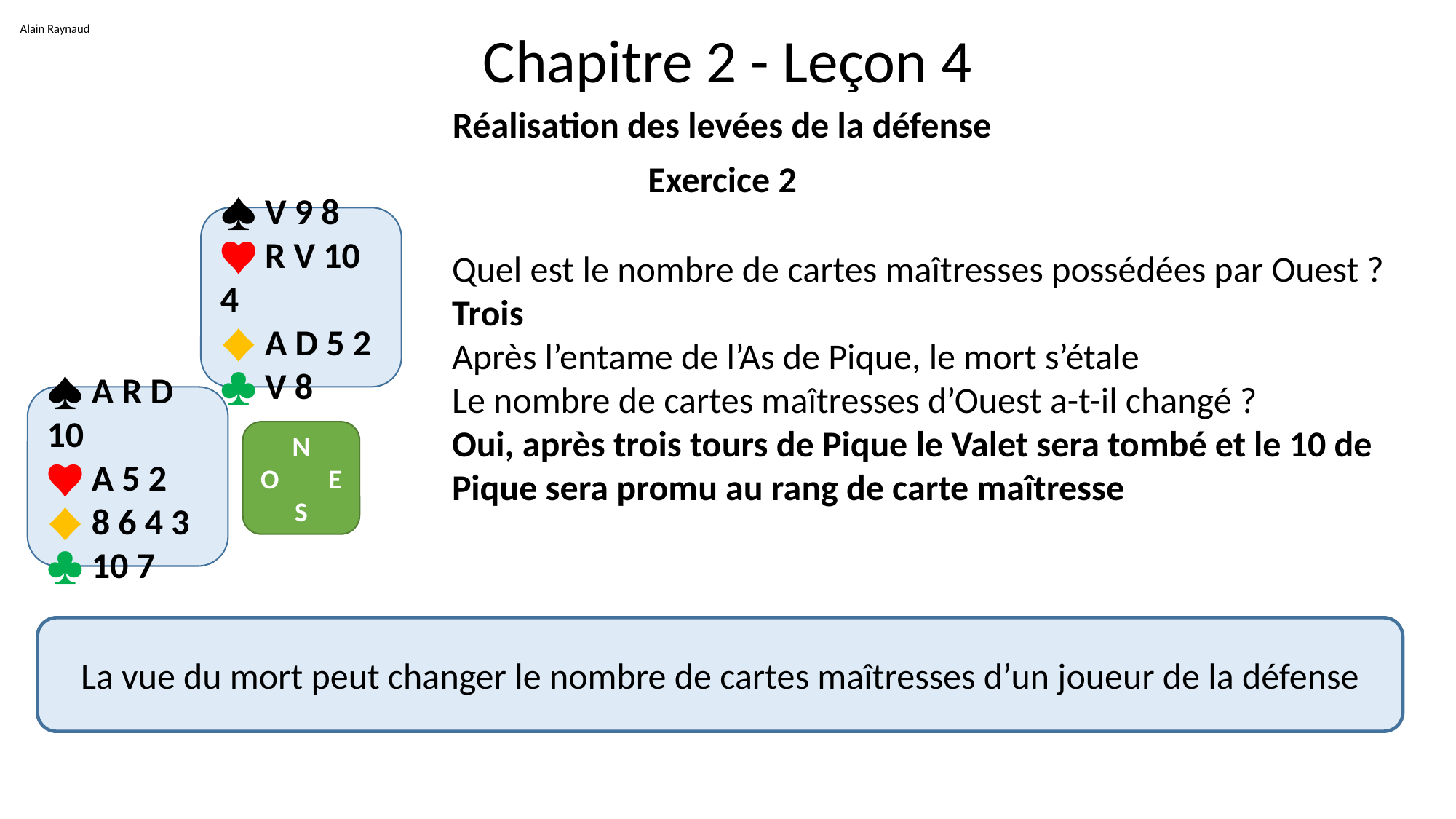

Alain Raynaud
# Chapitre 2 - Leçon 4
Réalisation des levées de la défense
Exercice 2

♠ V 9 8
♥ R V 10 4
♦ A D 5 2
♣ V 8
Quel est le nombre de cartes maîtresses possédées par Ouest ?
Trois
Après l’entame de l’As de Pique, le mort s’étale
Le nombre de cartes maîtresses d’Ouest a-t-il changé ?
Oui, après trois tours de Pique le Valet sera tombé et le 10 de Pique sera promu au rang de carte maîtresse
♠ A R D 10
♥ A 5 2
♦ 8 6 4 3
♣ 10 7
N
O        E
S
La vue du mort peut changer le nombre de cartes maîtresses d’un joueur de la défense